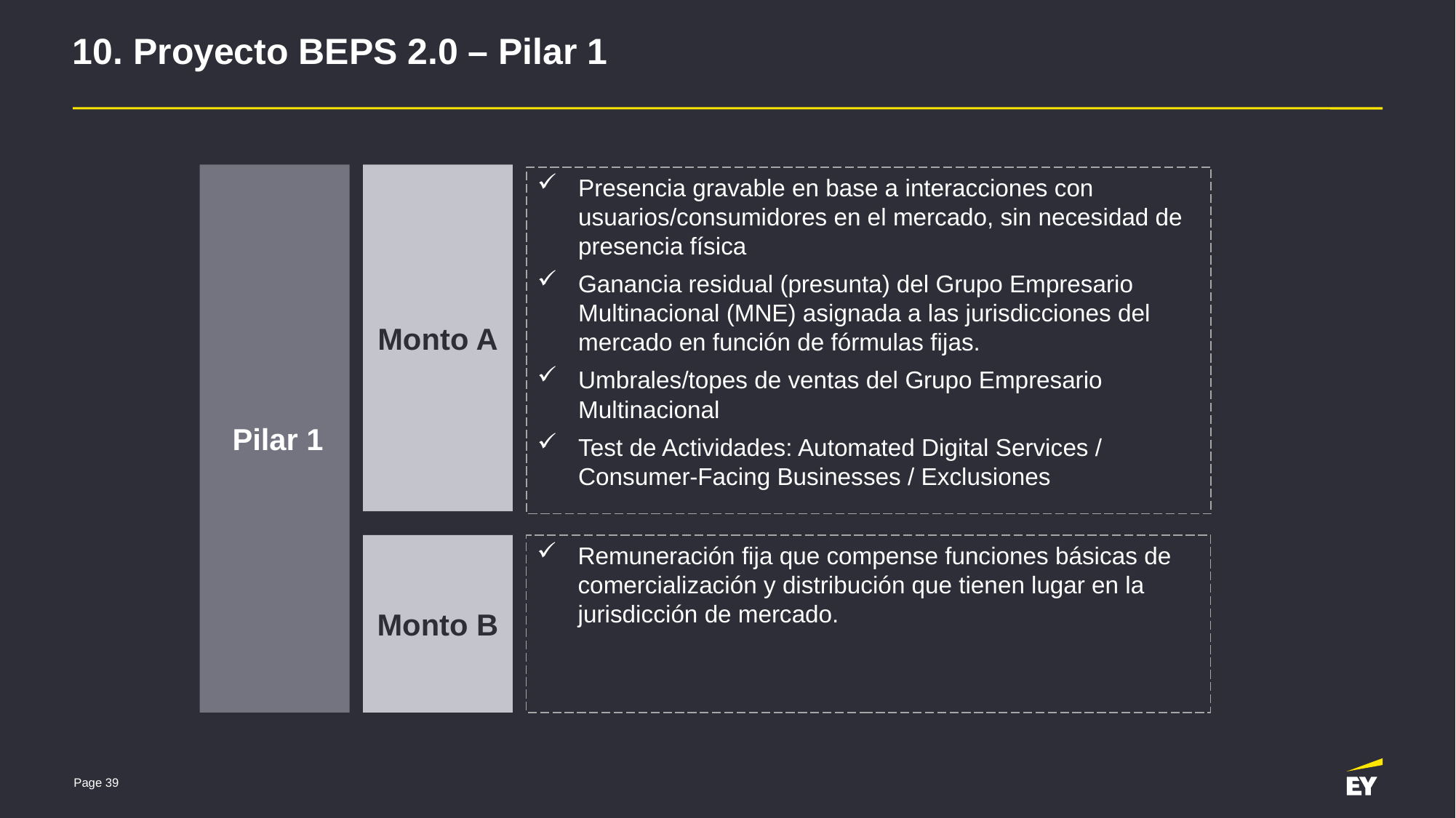

# 10. Proyecto BEPS 2.0 – Pilar 1

Pilar 1
Monto A
Presencia gravable en base a interacciones con usuarios/consumidores en el mercado, sin necesidad de presencia física
Ganancia residual (presunta) del Grupo Empresario Multinacional (MNE) asignada a las jurisdicciones del mercado en función de fórmulas fijas.
Umbrales/topes de ventas del Grupo Empresario Multinacional
Test de Actividades: Automated Digital Services / Consumer-Facing Businesses / Exclusiones
Monto B
Remuneración fija que compense funciones básicas de comercialización y distribución que tienen lugar en la jurisdicción de mercado.
Page 39